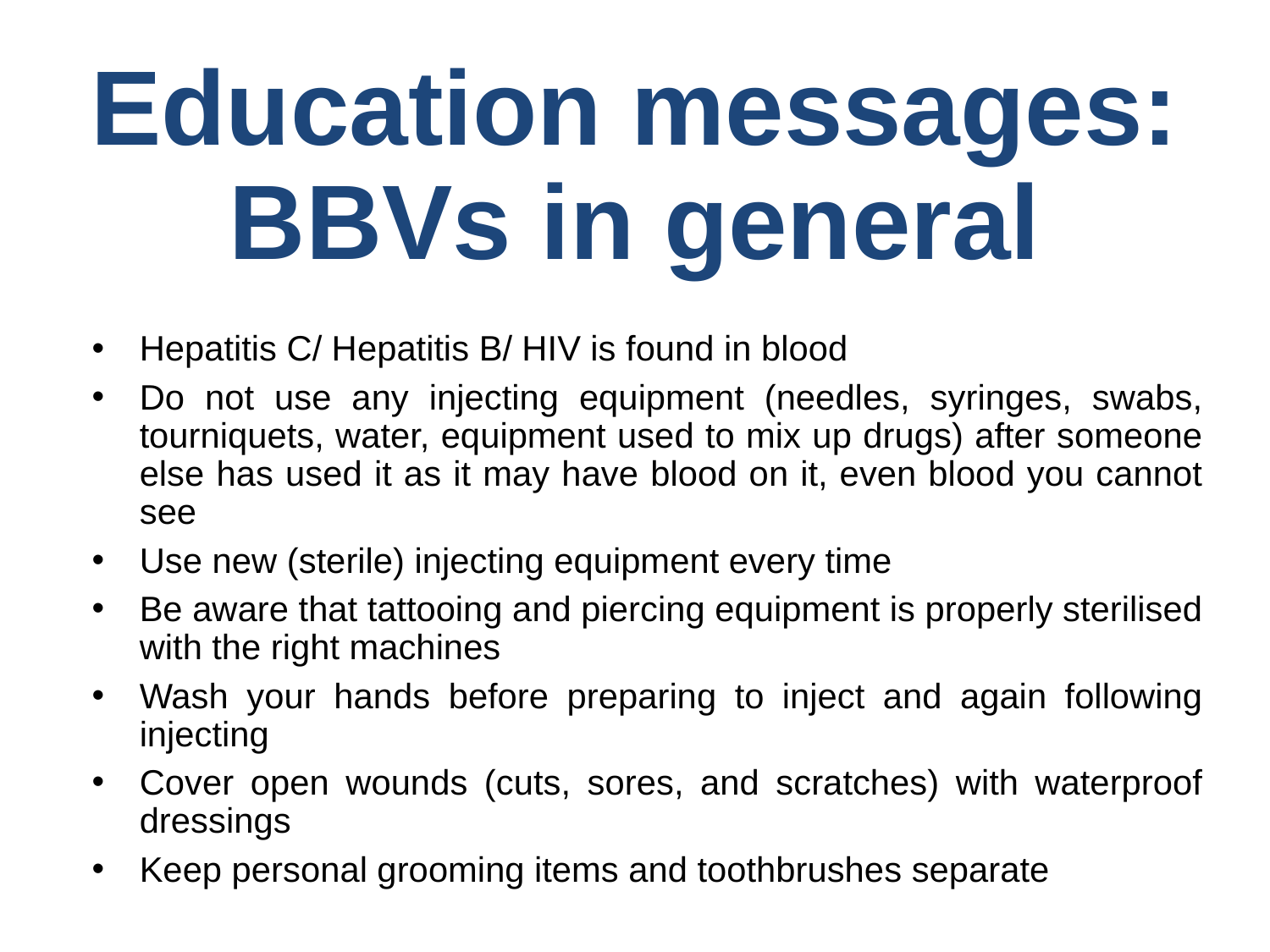

# Education messages: BBVs in general
Hepatitis C/ Hepatitis B/ HIV is found in blood
Do not use any injecting equipment (needles, syringes, swabs, tourniquets, water, equipment used to mix up drugs) after someone else has used it as it may have blood on it, even blood you cannot see
Use new (sterile) injecting equipment every time
Be aware that tattooing and piercing equipment is properly sterilised with the right machines
Wash your hands before preparing to inject and again following injecting
Cover open wounds (cuts, sores, and scratches) with waterproof dressings
Keep personal grooming items and toothbrushes separate